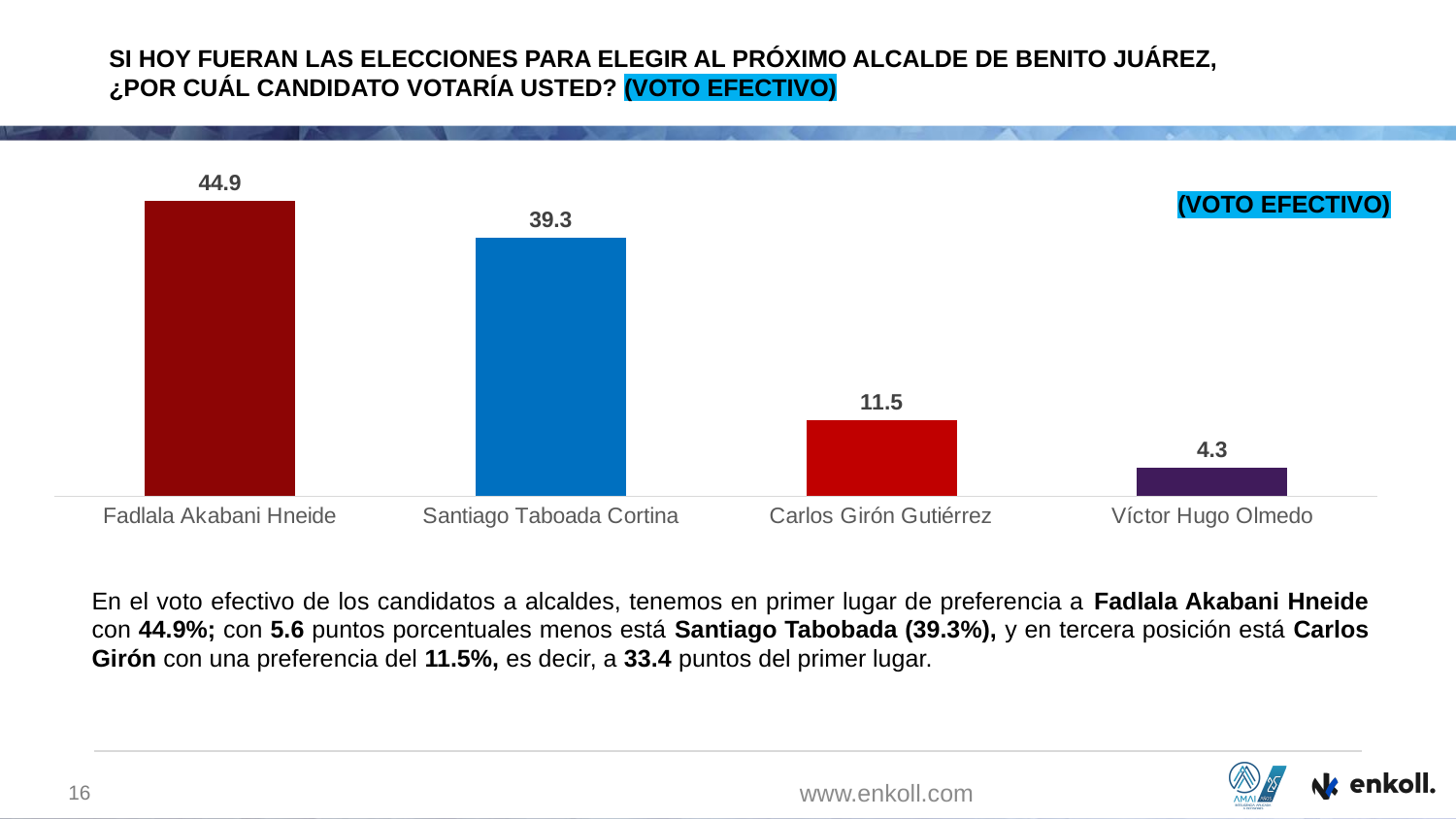

# SI HOY FUERAN LAS ELECCIONES PARA ELEGIR AL PRÓXIMO ALCALDE DE BENITO JUÁREZ, ¿POR CUÁL CANDIDATO VOTARÍA USTED? (VOTO EFECTIVO)

### Chart

| Category | Serie 1 |
|---|---|
| Fadlala Akabani Hneide | 44.93525207959186 |
| Santiago Taboada Cortina | 39.28064106582848 |
| Carlos Girón Gutiérrez | 11.49952176204765 |
| Víctor Hugo Olmedo | 4.2845850925319775 |
(VOTO EFECTIVO)
En el voto efectivo de los candidatos a alcaldes, tenemos en primer lugar de preferencia a Fadlala Akabani Hneide con 44.9%; con 5.6 puntos porcentuales menos está Santiago Tabobada (39.3%), y en tercera posición está Carlos Girón con una preferencia del 11.5%, es decir, a 33.4 puntos del primer lugar.
16
www.enkoll.com